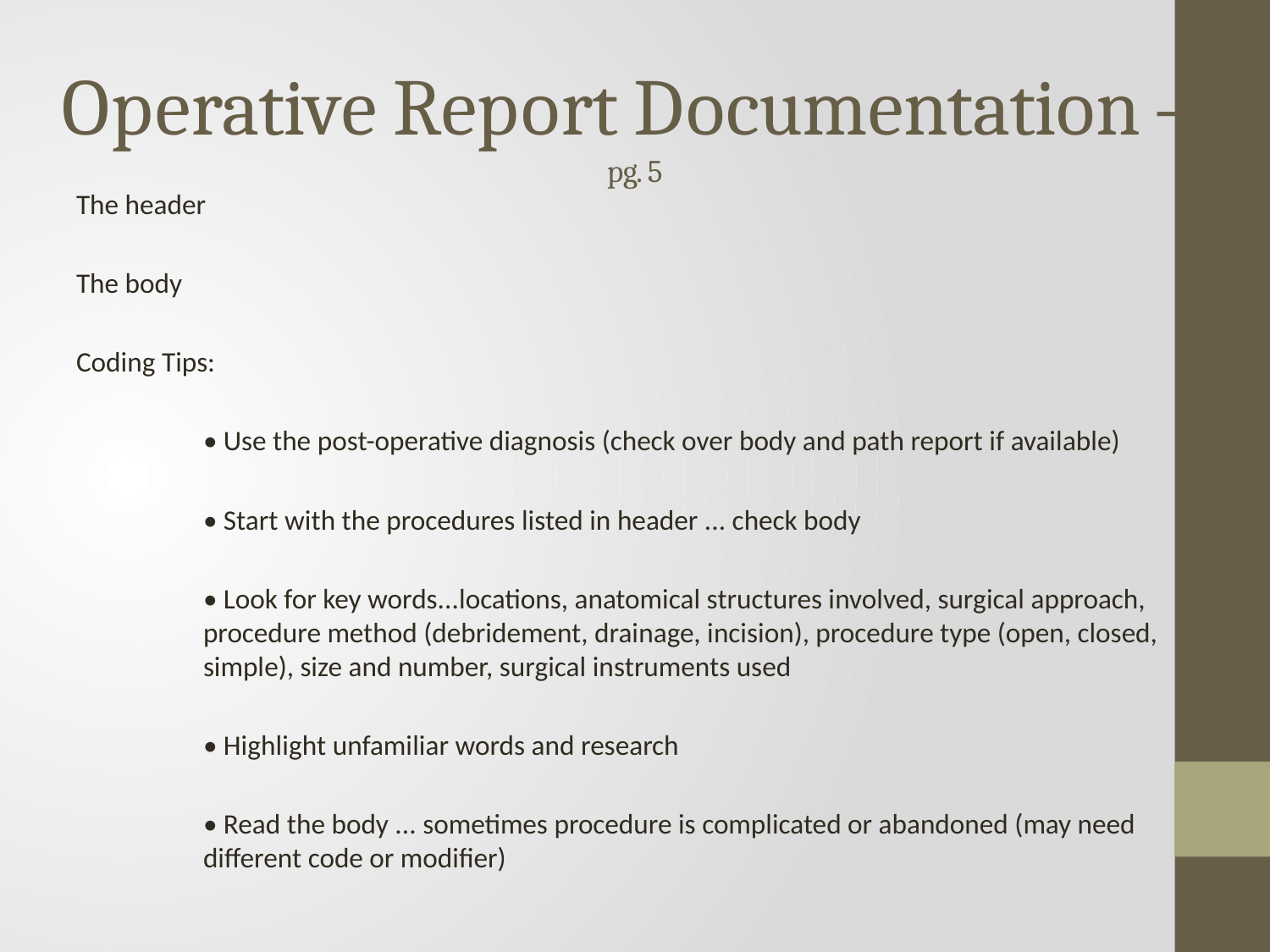

# Operative Report Documentation – pg. 5
The header

The body

Coding Tips:

	• Use the post-operative diagnosis (check over body and path report if available)

	• Start with the procedures listed in header ... check body

	• Look for key words...locations, anatomical structures involved, surgical approach, 	procedure method (debridement, drainage, incision), procedure type (open, closed, 	simple), size and number, surgical instruments used

	• Highlight unfamiliar words and research

	• Read the body ... sometimes procedure is complicated or abandoned (may need 	different code or modifier)